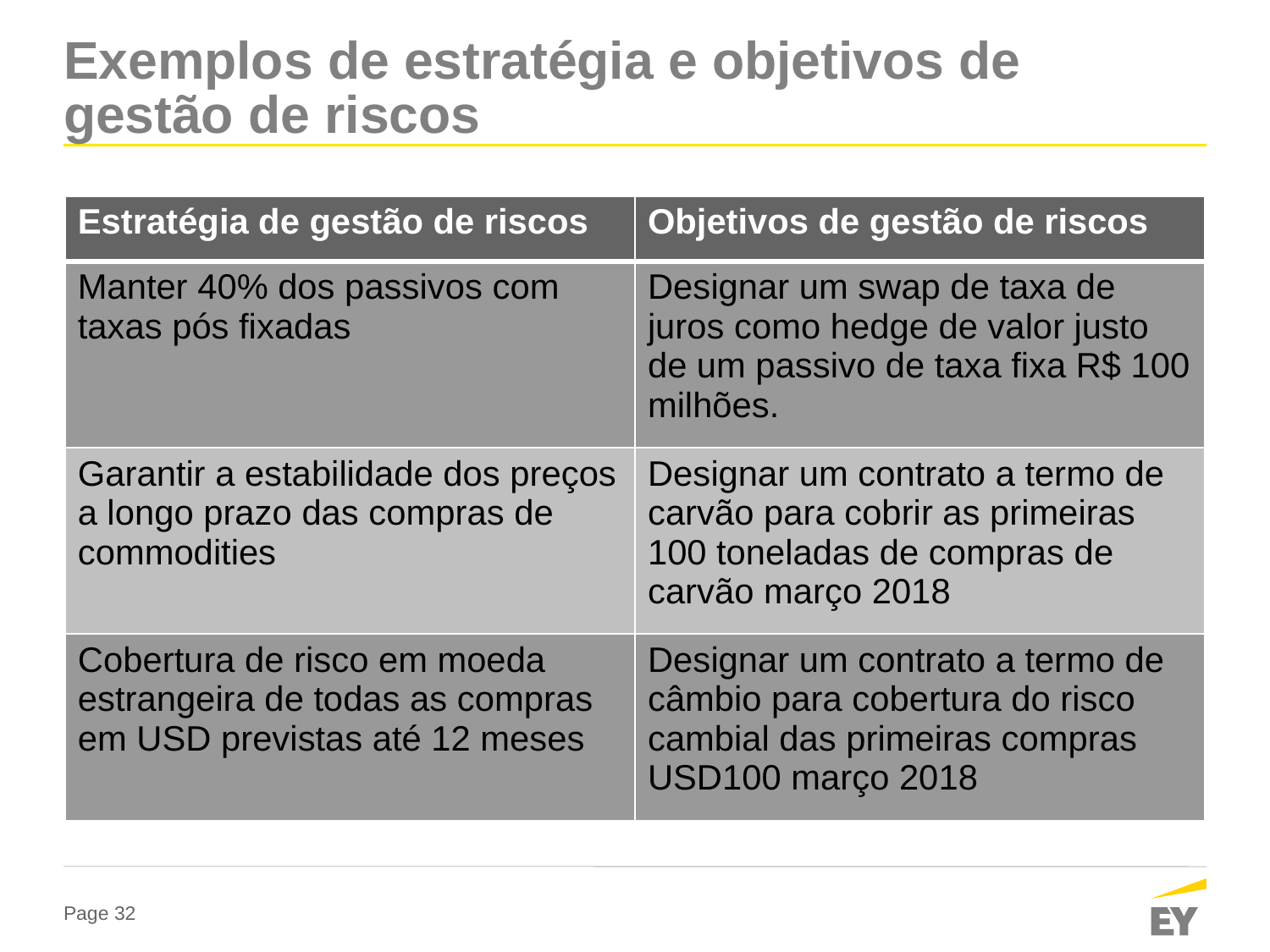

# Exemplos de estratégia e objetivos de gestão de riscos
| Estratégia de gestão de riscos | Objetivos de gestão de riscos |
| --- | --- |
| Manter 40% dos passivos com taxas pós fixadas | Designar um swap de taxa de juros como hedge de valor justo de um passivo de taxa fixa R$ 100 milhões. |
| Garantir a estabilidade dos preços a longo prazo das compras de commodities | Designar um contrato a termo de carvão para cobrir as primeiras 100 toneladas de compras de carvão março 2018 |
| Cobertura de risco em moeda estrangeira de todas as compras em USD previstas até 12 meses | Designar um contrato a termo de câmbio para cobertura do risco cambial das primeiras compras USD100 março 2018 |